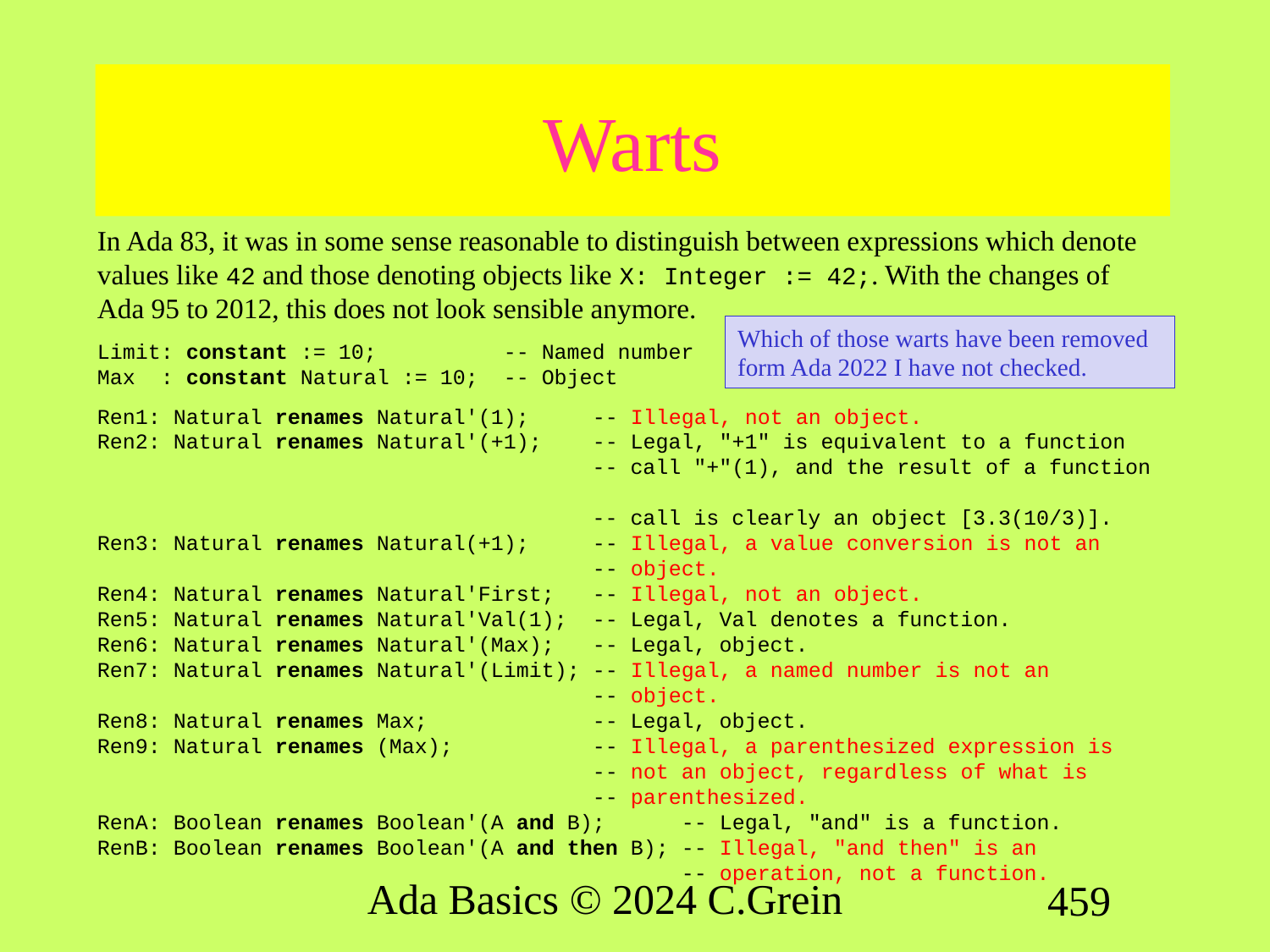

# Warts
In Ada 83, it was in some sense reasonable to distinguish between expressions which denote values like 42 and those denoting objects like X: Integer := 42;. With the changes of Ada 95 to 2012, this does not look sensible anymore.
Limit: constant := 10;          -- Named number
Max  : constant Natural := 10;  -- Object
Ren1: Natural renames Natural'(1);     -- Illegal, not an object.
Ren2: Natural renames Natural'(+1);    -- Legal, "+1" is equivalent to a function
                                       -- call "+"(1), and the result of a function
                                       -- call is clearly an object [3.3(10/3)].
Ren3: Natural renames Natural(+1);     -- Illegal, a value conversion is not an
                                       -- object.
Ren4: Natural renames Natural'First;   -- Illegal, not an object.
Ren5: Natural renames Natural'Val(1);  -- Legal, Val denotes a function.
Ren6: Natural renames Natural'(Max);   -- Legal, object.
Ren7: Natural renames Natural'(Limit); -- Illegal, a named number is not an
                                       -- object.
Ren8: Natural renames Max;             -- Legal, object.
Ren9: Natural renames (Max);           -- Illegal, a parenthesized expression is
                                       -- not an object, regardless of what is
                                       -- parenthesized.
RenA: Boolean renames Boolean'(A and B);      -- Legal, "and" is a function.
RenB: Boolean renames Boolean'(A and then B); -- Illegal, "and then" is an
                                              -- operation, not a function.

Which of those warts have been removed form Ada 2022 I have not checked.
Ada Basics © 2024 C.Grein
459